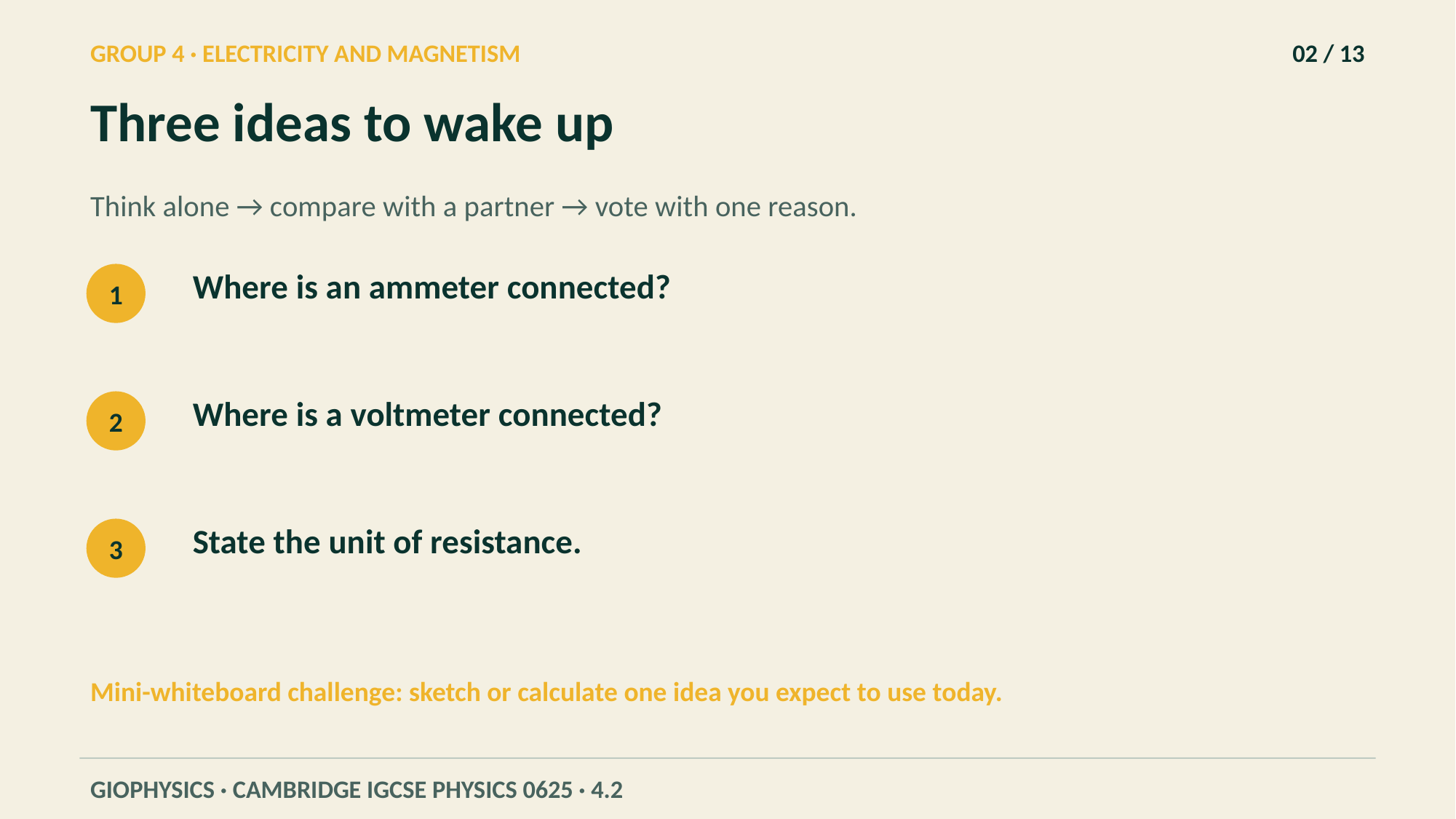

GROUP 4 · ELECTRICITY AND MAGNETISM
02 / 13
Three ideas to wake up
Think alone → compare with a partner → vote with one reason.
Where is an ammeter connected?

1
Where is a voltmeter connected?

2
State the unit of resistance.

3
Mini-whiteboard challenge: sketch or calculate one idea you expect to use today.

GIOPHYSICS · CAMBRIDGE IGCSE PHYSICS 0625 · 4.2